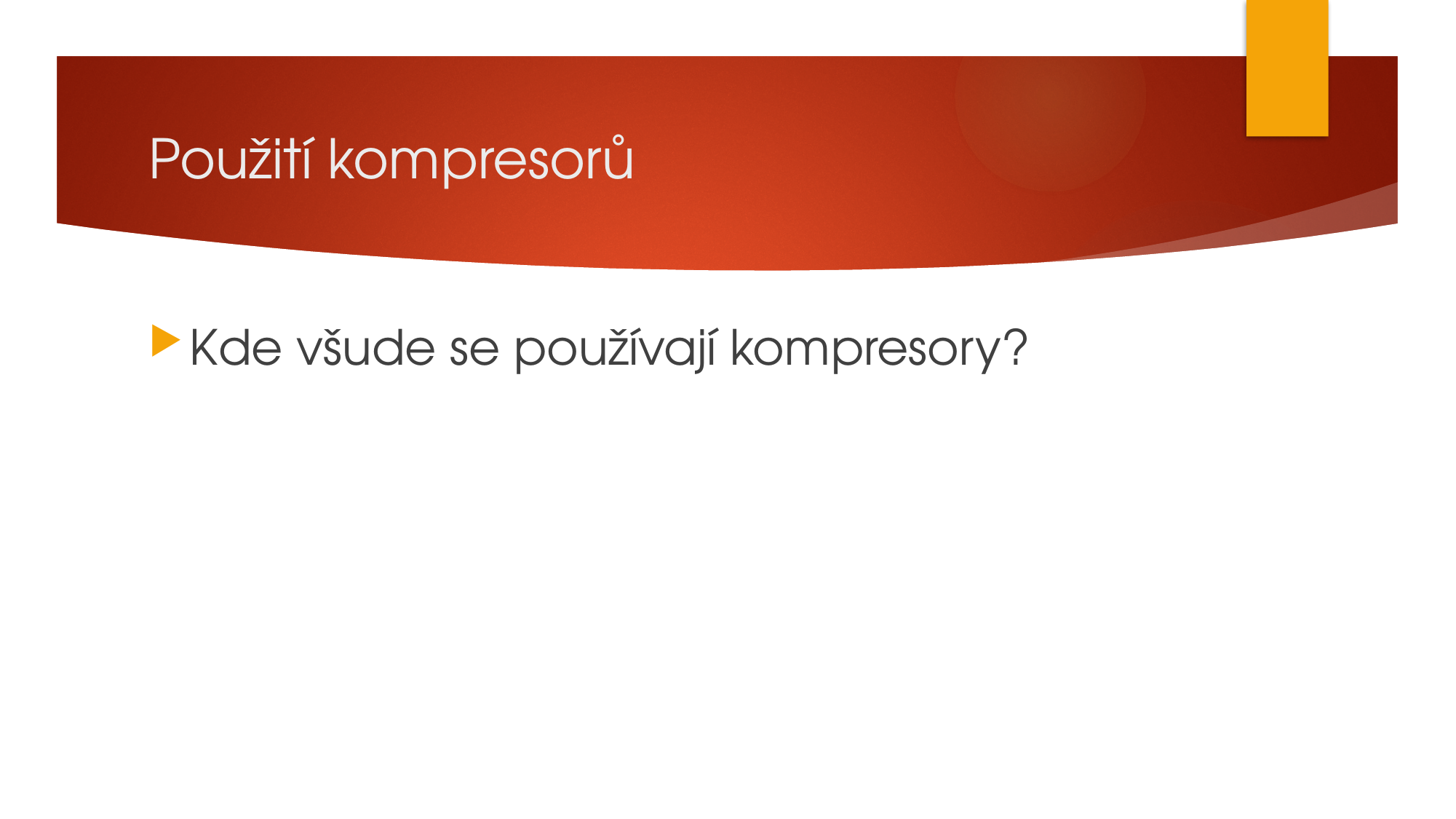

# Použití kompresorů
Kde všude se používají kompresory?